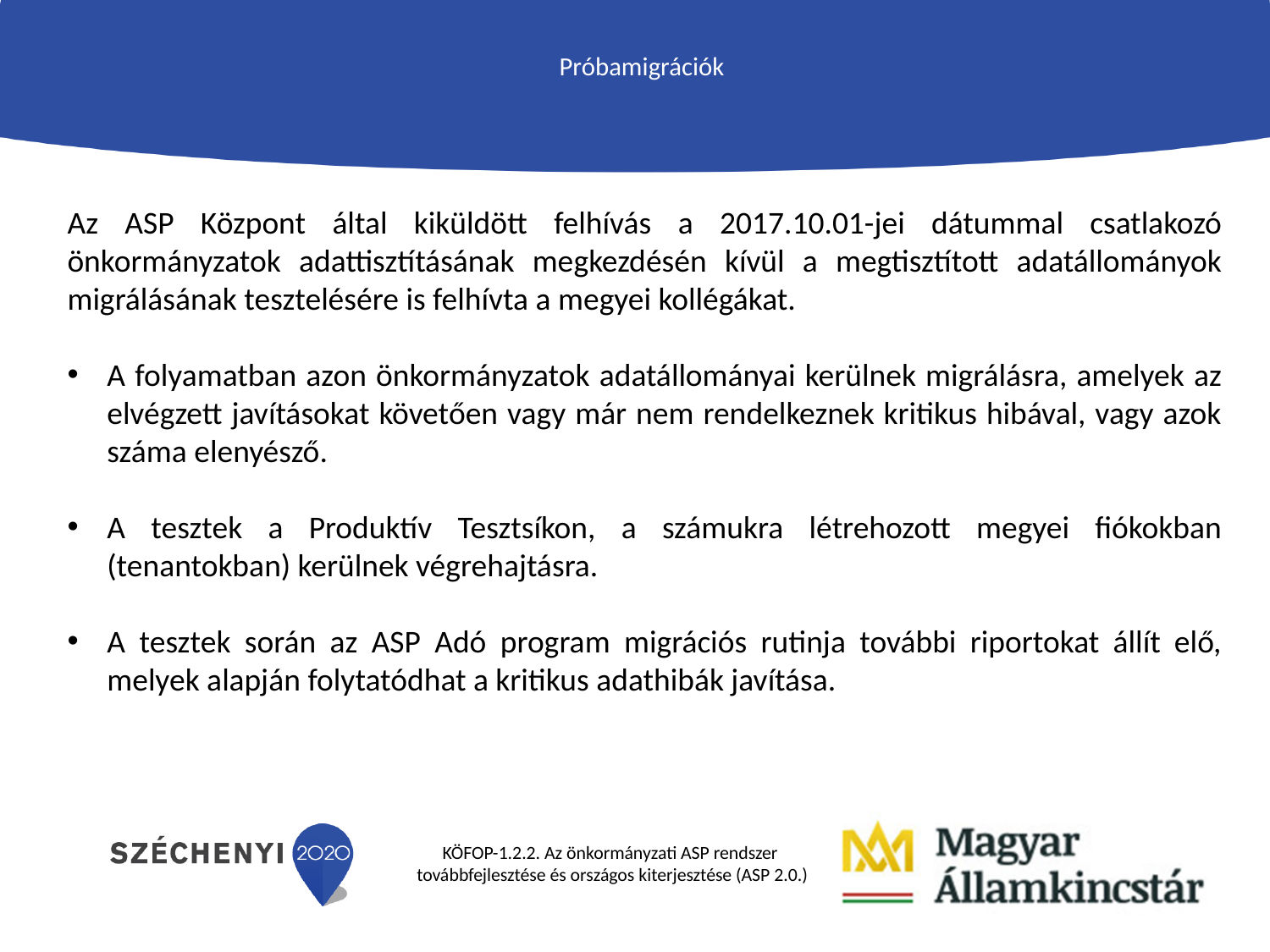

# Próbamigrációk
Az ASP Központ által kiküldött felhívás a 2017.10.01-jei dátummal csatlakozó önkormányzatok adattisztításának megkezdésén kívül a megtisztított adatállományok migrálásának tesztelésére is felhívta a megyei kollégákat.

A folyamatban azon önkormányzatok adatállományai kerülnek migrálásra, amelyek az elvégzett javításokat követően vagy már nem rendelkeznek kritikus hibával, vagy azok száma elenyésző.

A tesztek a Produktív Tesztsíkon, a számukra létrehozott megyei fiókokban (tenantokban) kerülnek végrehajtásra.

A tesztek során az ASP Adó program migrációs rutinja további riportokat állít elő, melyek alapján folytatódhat a kritikus adathibák javítása.